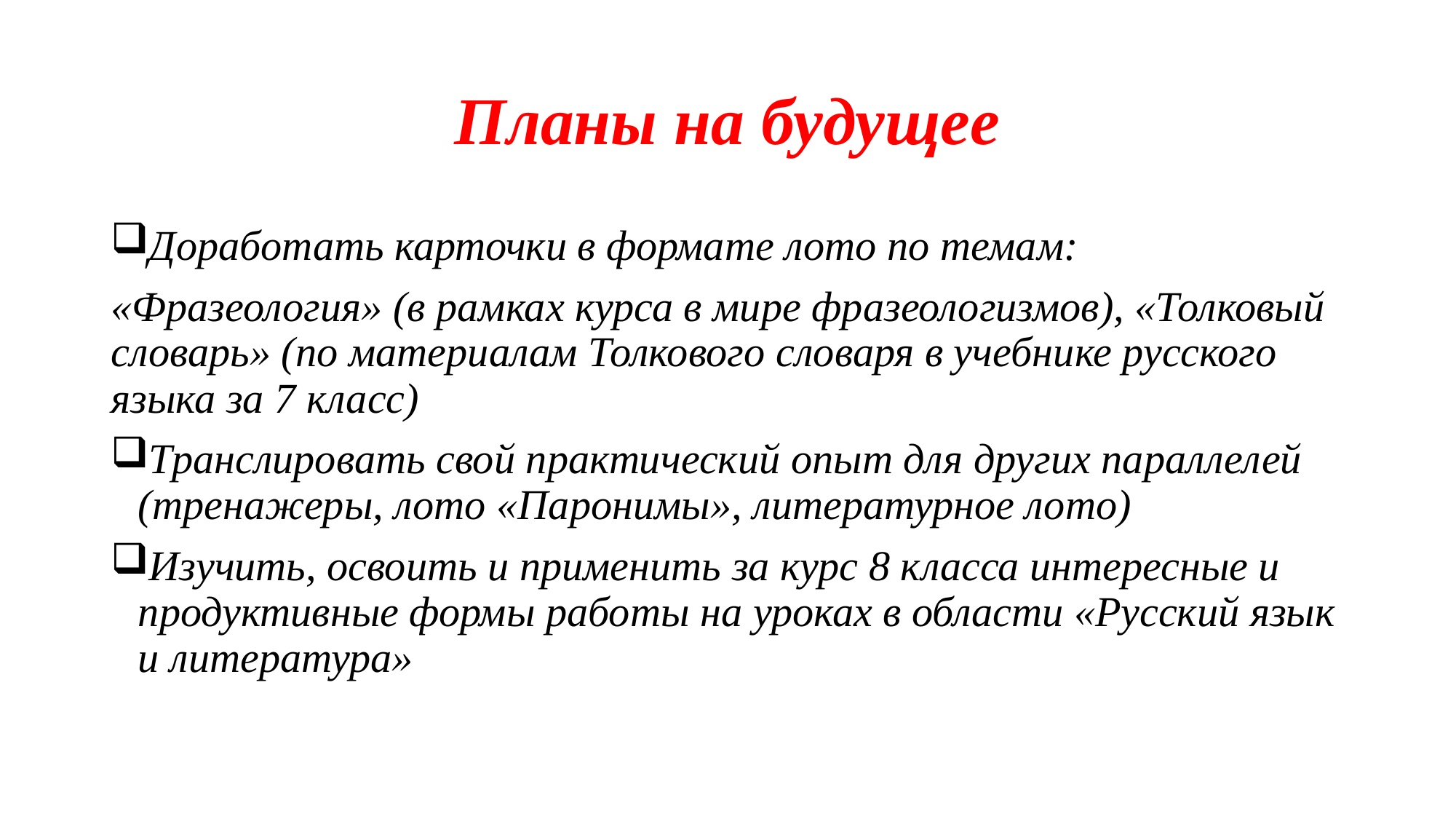

# Планы на будущее
Доработать карточки в формате лото по темам:
«Фразеология» (в рамках курса в мире фразеологизмов), «Толковый словарь» (по материалам Толкового словаря в учебнике русского языка за 7 класс)
Транслировать свой практический опыт для других параллелей (тренажеры, лото «Паронимы», литературное лото)
Изучить, освоить и применить за курс 8 класса интересные и продуктивные формы работы на уроках в области «Русский язык и литература»